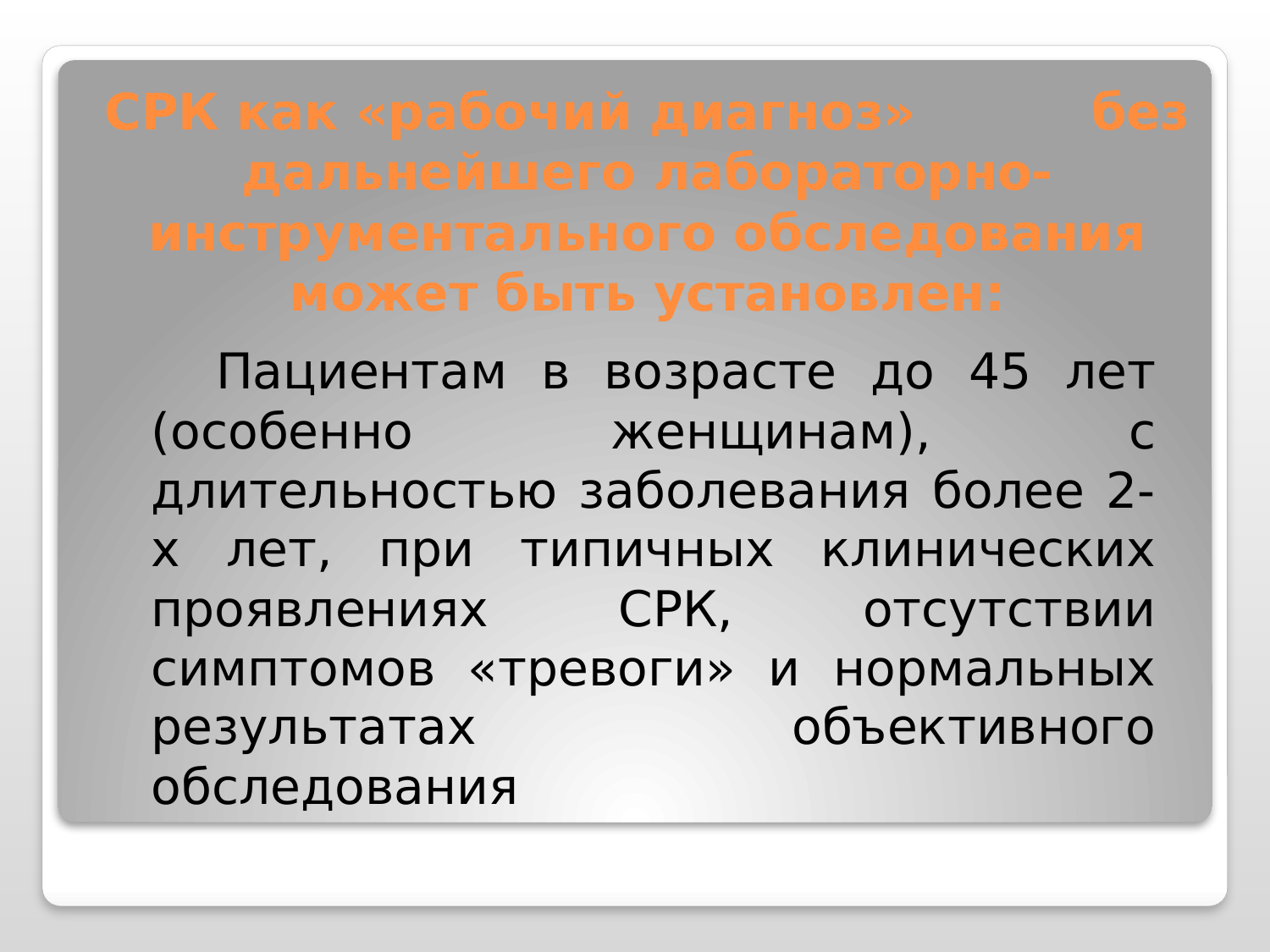

СРК как «рабочий диагноз»          без дальнейшего лабораторно-инструментального обследования может быть установлен:
   Пациентам в возрасте до 45 лет (особенно женщинам), с длительностью заболевания более 2-х лет, при типичных клинических проявлениях СРК, отсутствии симптомов «тревоги» и нормальных результатах объективного обследования